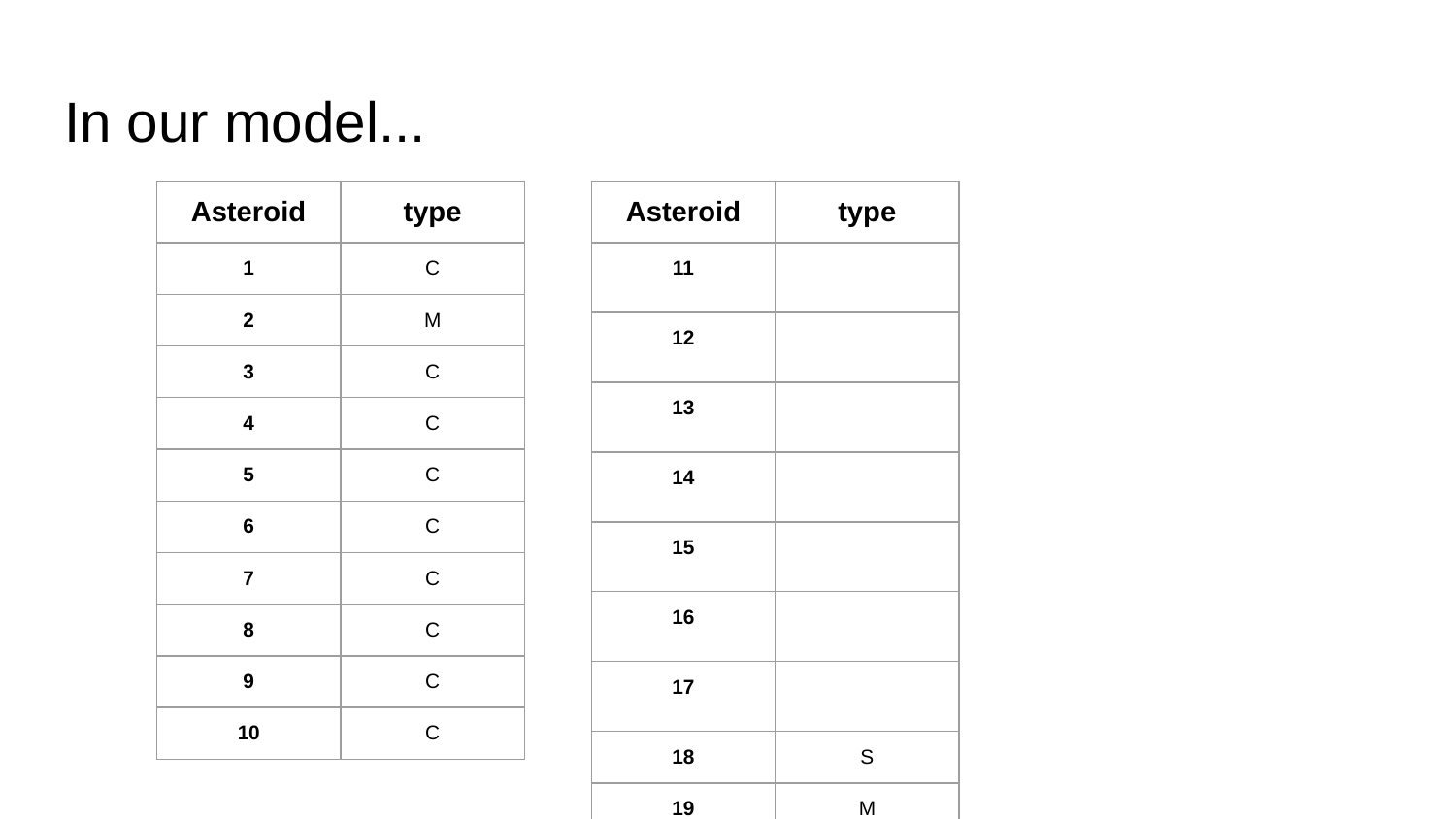

# In our model...
| Asteroid | type |
| --- | --- |
| 1 | C |
| 2 | M |
| 3 | C |
| 4 | C |
| 5 | C |
| 6 | C |
| 7 | C |
| 8 | C |
| 9 | C |
| 10 | C |
| Asteroid | type |
| --- | --- |
| 11 |  |
| 12 |  |
| 13 |  |
| 14 |  |
| 15 |  |
| 16 |  |
| 17 |  |
| 18 | S |
| 19 | M |
| 20 |  |